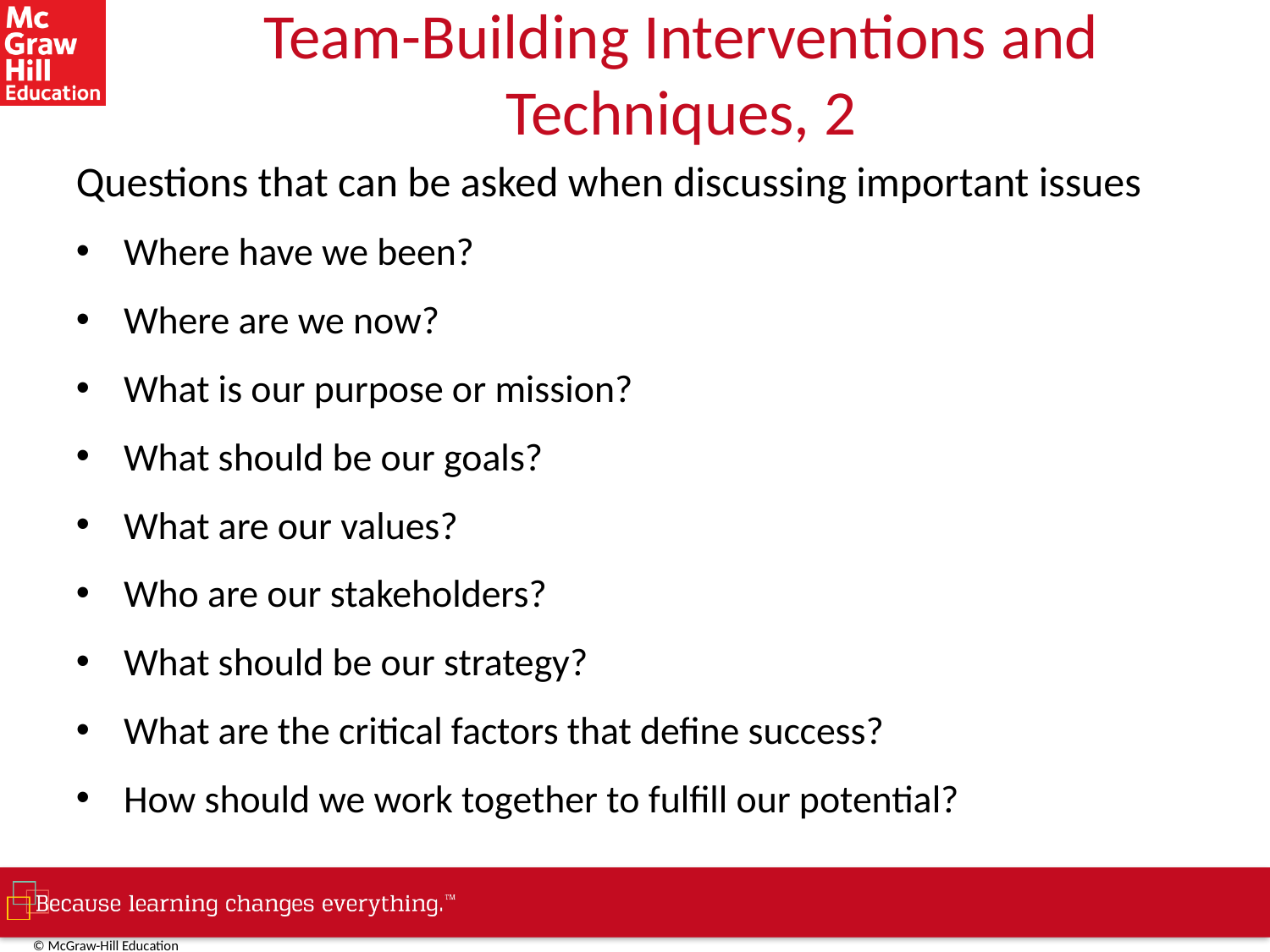

# Team-Building Interventions and Techniques, 2
Questions that can be asked when discussing important issues
Where have we been?
Where are we now?
What is our purpose or mission?
What should be our goals?
What are our values?
Who are our stakeholders?
What should be our strategy?
What are the critical factors that define success?
How should we work together to fulfill our potential?